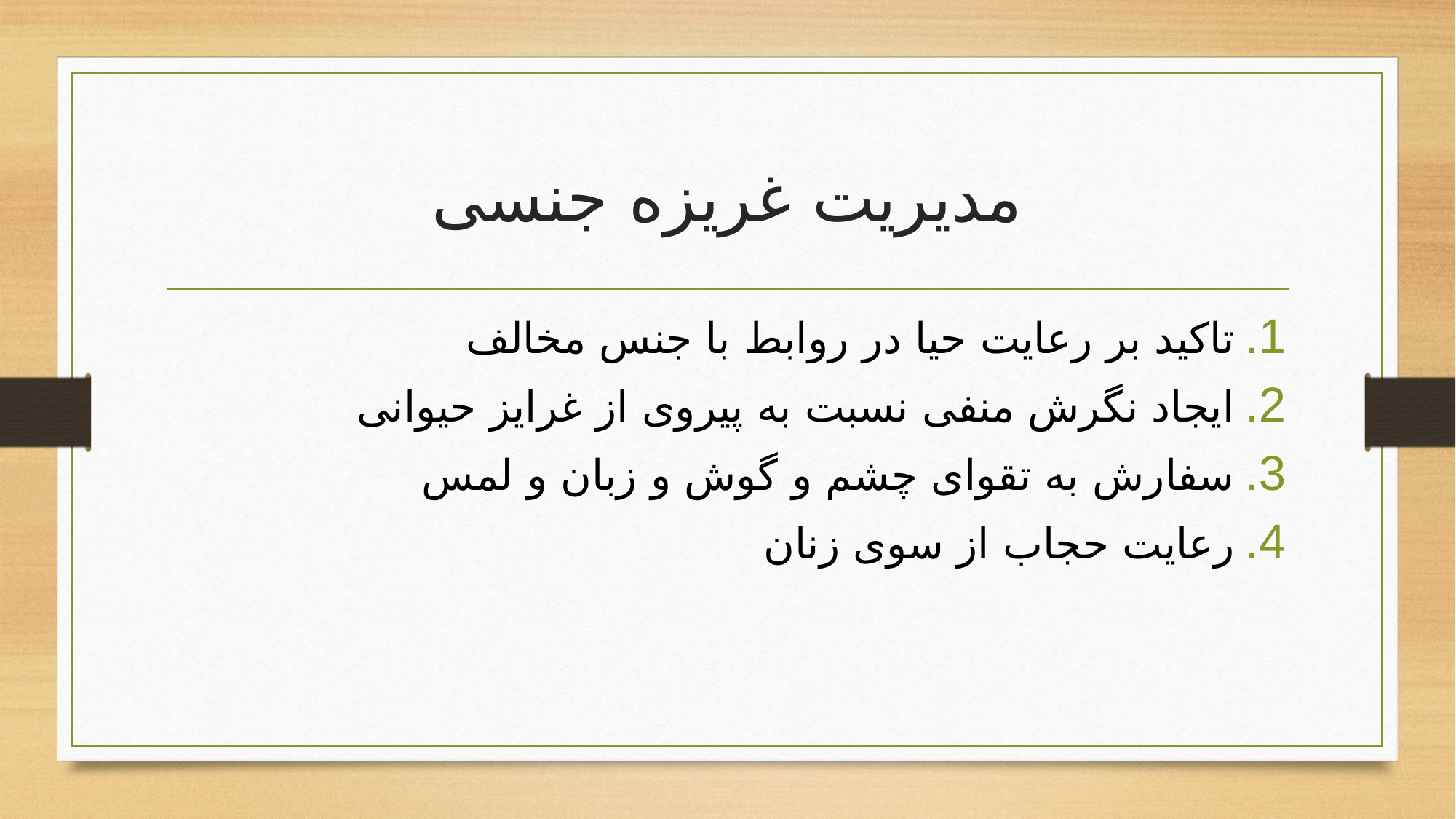

# مدیریت غریزه جنسی
تاکید بر رعایت حیا در روابط با جنس مخالف
ایجاد نگرش منفی نسبت به پیروی از غرایز حیوانی
سفارش به تقوای چشم و گوش و زبان و لمس
رعایت حجاب از سوی زنان